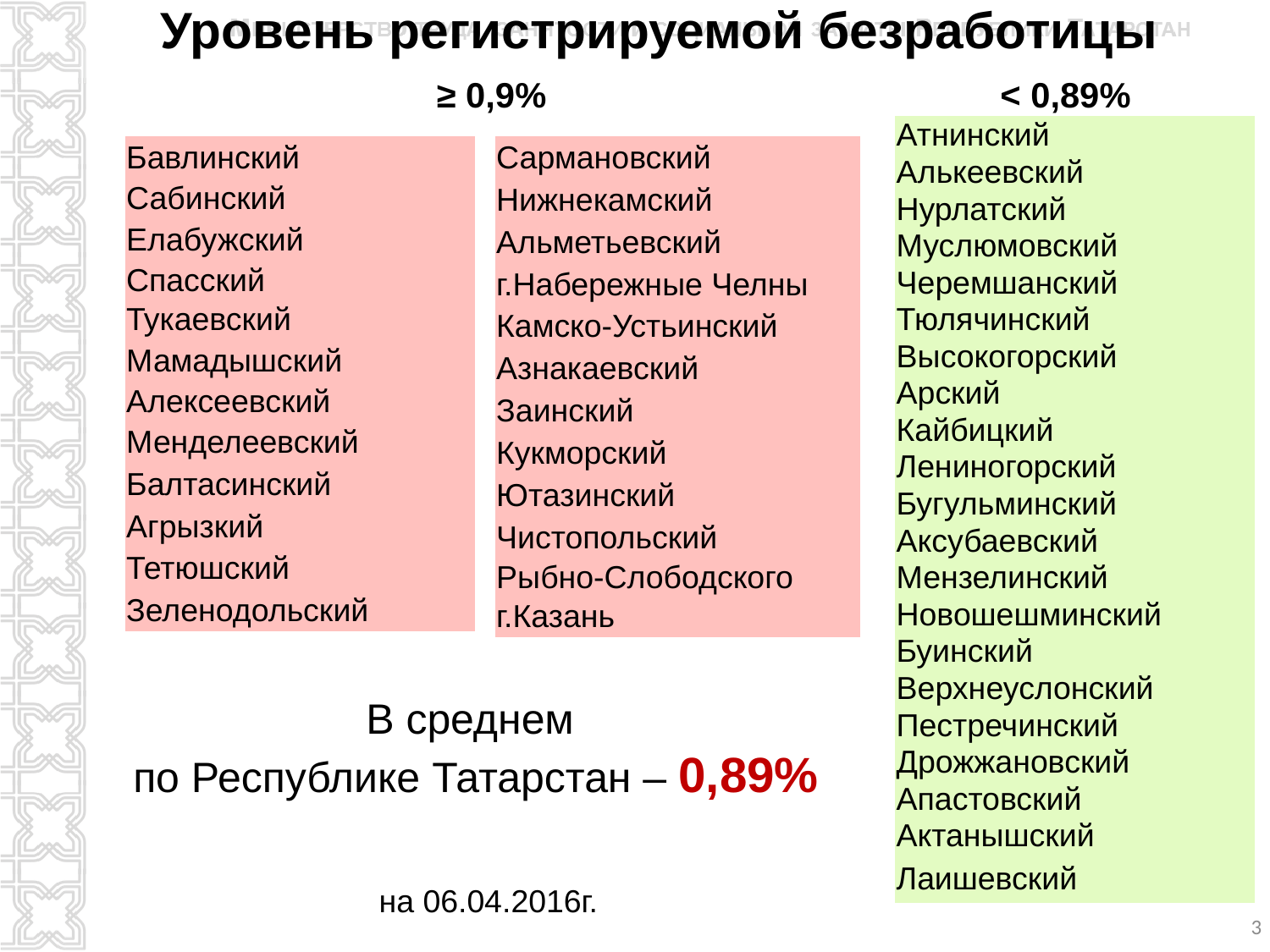

# Уровень регистрируемой безработицы
≥ 0,9%
< 0,89%
| Атнинский |
| --- |
| Алькеевский |
| Нурлатский |
| Муслюмовский |
| Черемшанский |
| Тюлячинский |
| Высокогорский |
| Арский |
| Кайбицкий |
| Лениногорский |
| Бугульминский |
| Аксубаевский |
| Мензелинский |
| Новошешминский |
| Буинский |
| Верхнеуслонский |
| Пестречинский |
| Дрожжановский |
| Апастовский |
| Актанышский |
| Лаишевский |
| Бавлинский |
| --- |
| Сабинский |
| Елабужский |
| Спасский |
| Тукаевский |
| Мамадышский |
| Алексеевский |
| Менделеевский |
| Балтасинский |
| Агрызкий |
| Тетюшский |
| Зеленодольский |
| Сармановский |
| --- |
| Нижнекамский |
| Альметьевский |
| г.Набережные Челны |
| Камско-Устьинский |
| Азнакаевский |
| Заинский |
| Кукморский |
| Ютазинский |
| Чистопольский |
| Рыбно-Слободского |
| г.Казань |
В среднем
по Республике Татарстан – 0,89%
на 06.04.2016г.
3